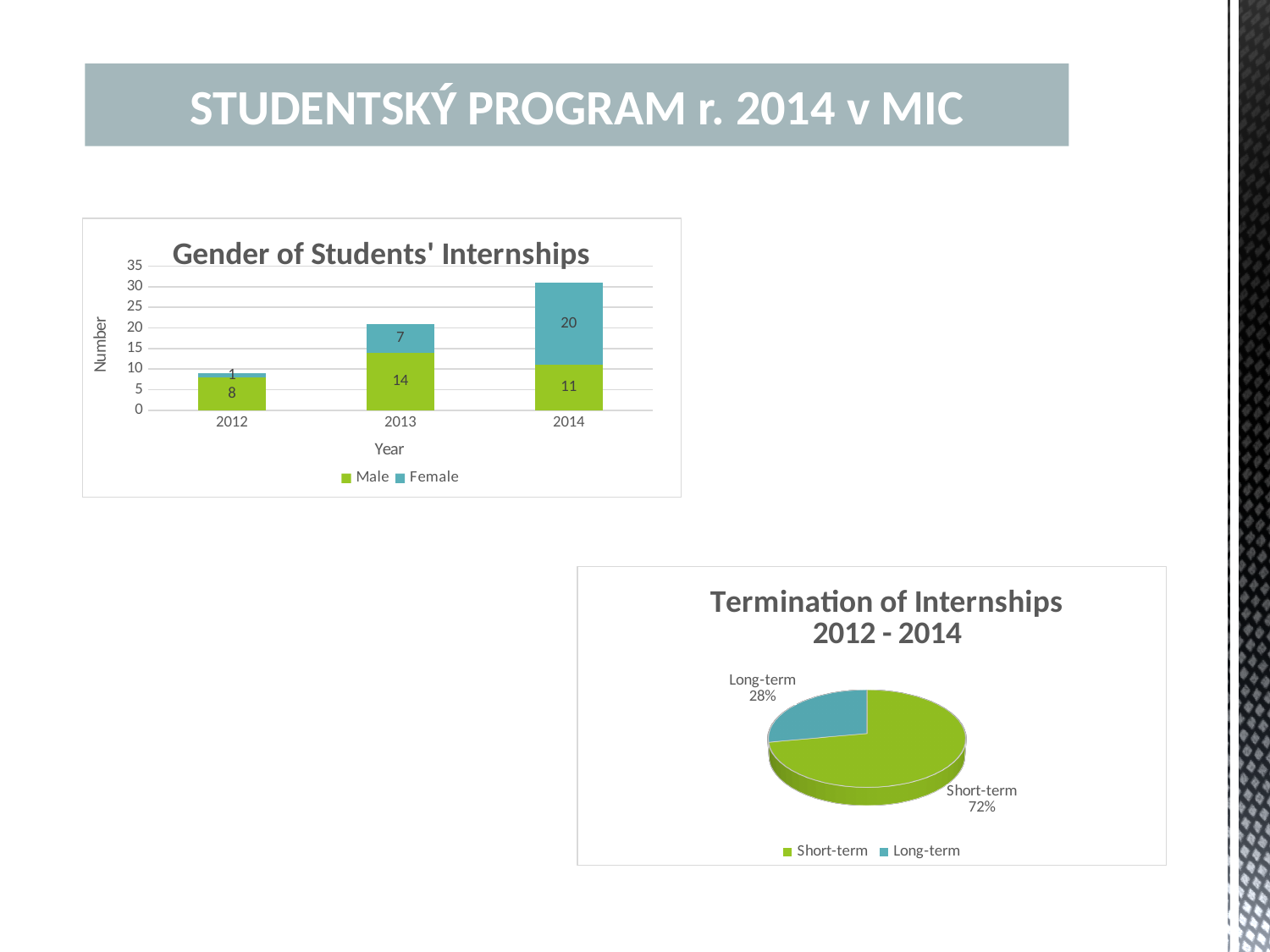

# STUDENTSKÝ PROGRAM r. 2014 v MIC

### Chart: Gender of Students' Internships

| Category | Male | Female |
|---|---|---|
| 2012 | 8.0 | 1.0 |
| 2013 | 14.0 | 7.0 |
| 2014 | 11.0 | 20.0 |

[unsupported chart]